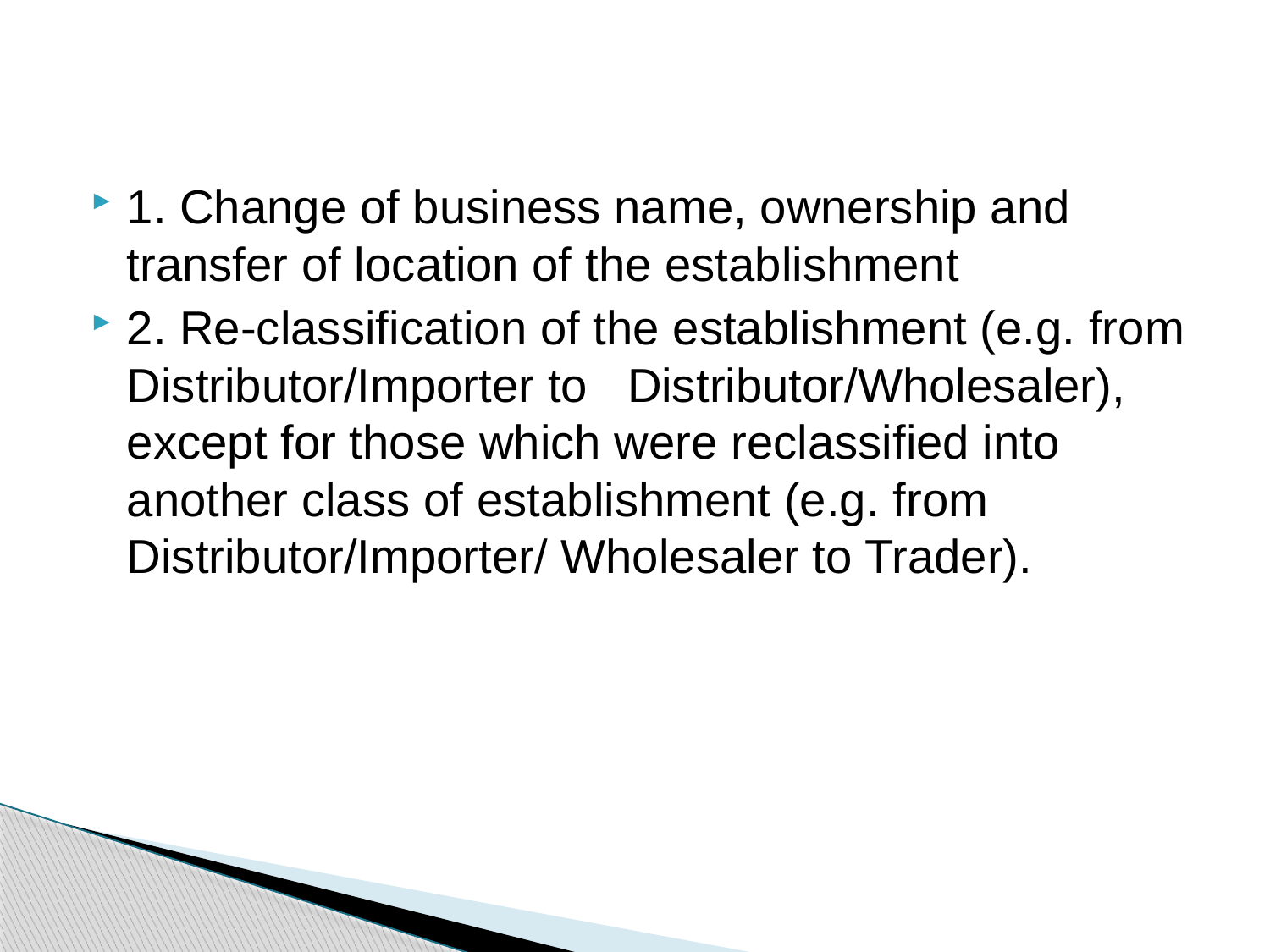

1. Change of business name, ownership and transfer of location of the establishment
2. Re-classification of the establishment (e.g. from Distributor/Importer to   Distributor/Wholesaler), except for those which were reclassified into another class of establishment (e.g. from  Distributor/Importer/ Wholesaler to Trader).